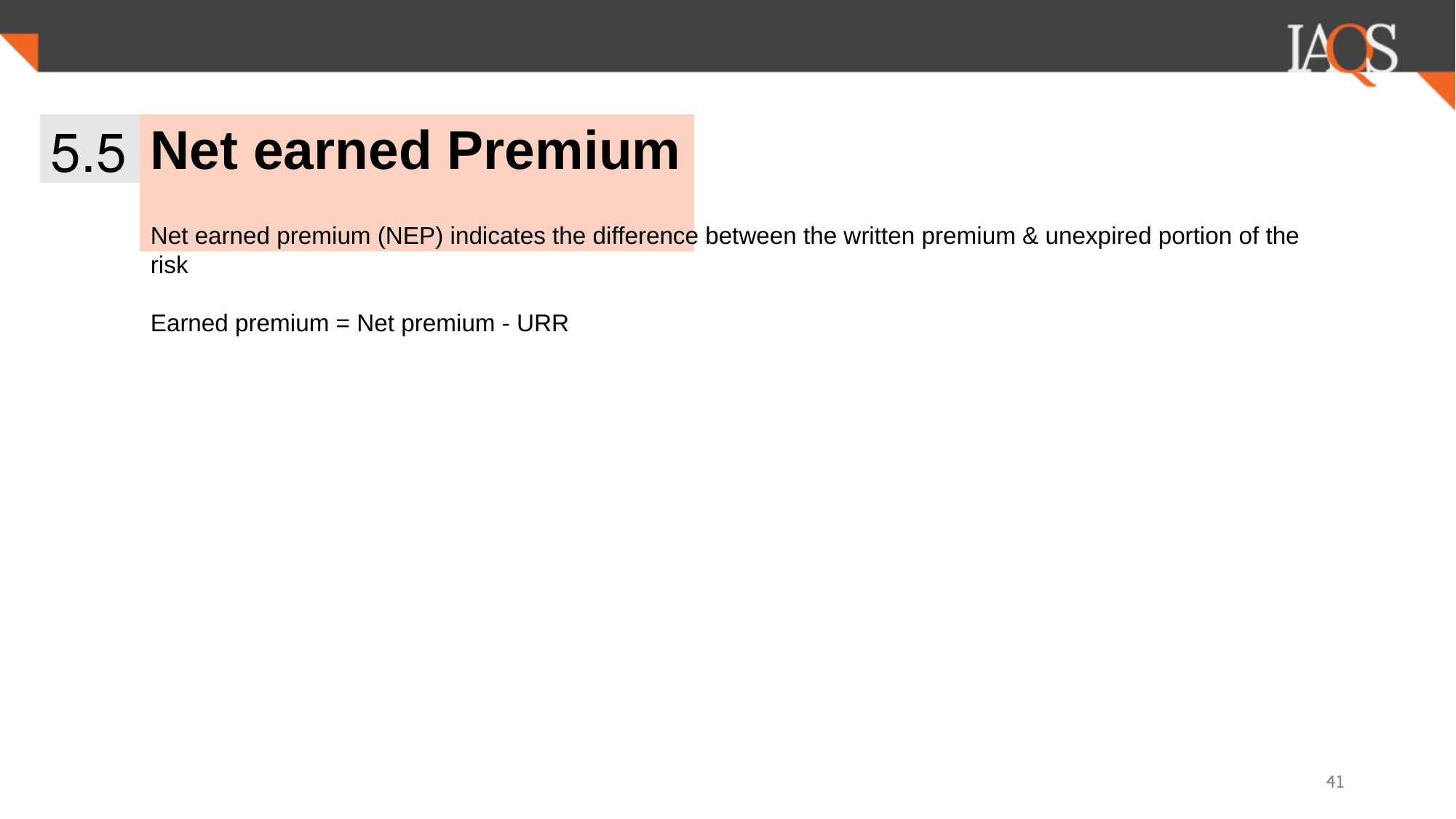

5.5
# Net earned Premium
Net earned premium (NEP) indicates the difference between the written premium & unexpired portion of the
risk
Earned premium = Net premium - URR
41